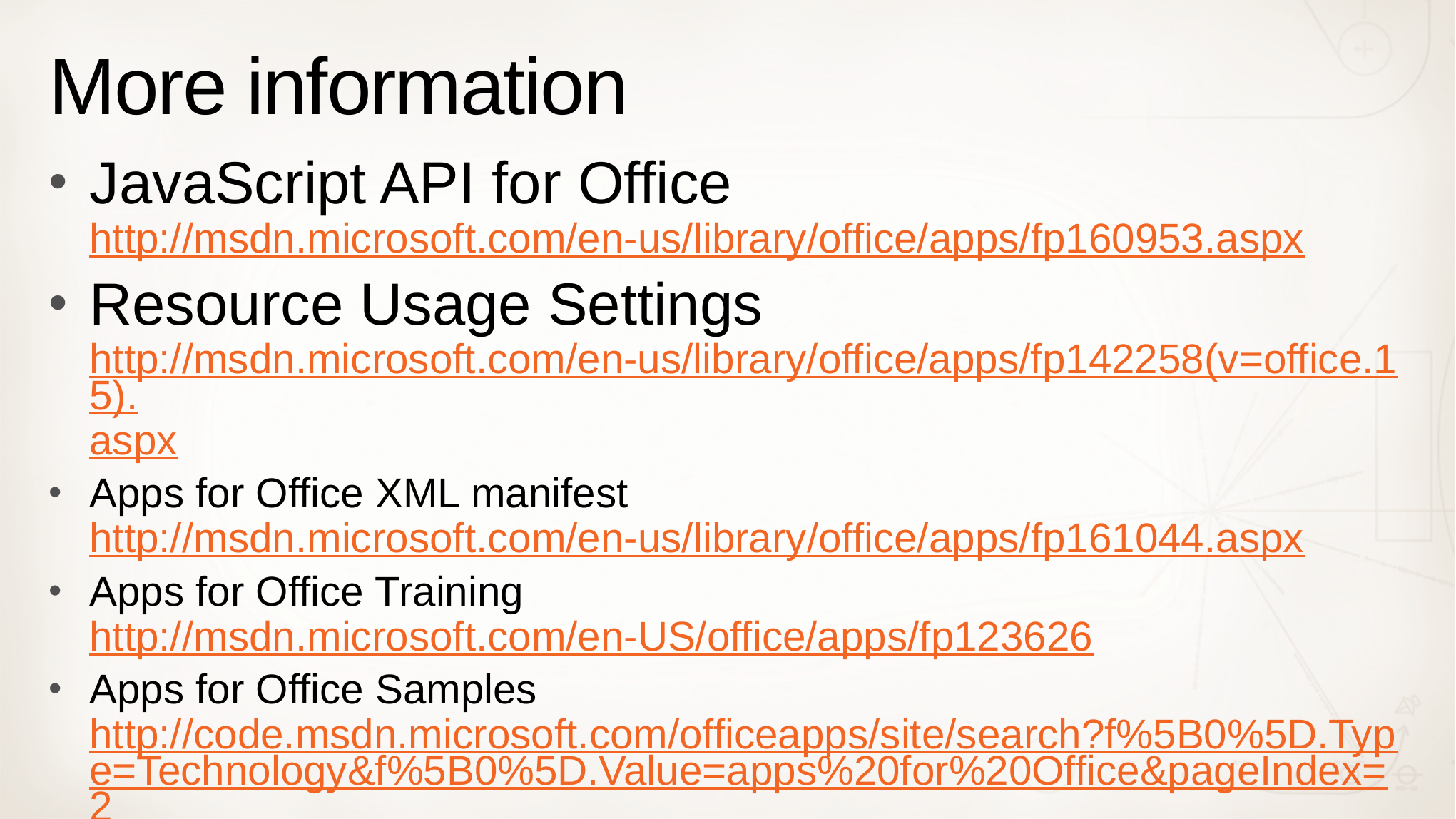

# More information
JavaScript API for Office
http://msdn.microsoft.com/en-us/library/office/apps/fp160953.aspx
Resource Usage Settings
http://msdn.microsoft.com/en-us/library/office/apps/fp142258(v=office.15).aspx
Apps for Office XML manifest
http://msdn.microsoft.com/en-us/library/office/apps/fp161044.aspx
Apps for Office Training
http://msdn.microsoft.com/en-US/office/apps/fp123626
Apps for Office Samples
http://code.msdn.microsoft.com/officeapps/site/search?f%5B0%5D.Type=Technology&f%5B0%5D.Value=apps%20for%20Office&pageIndex=2